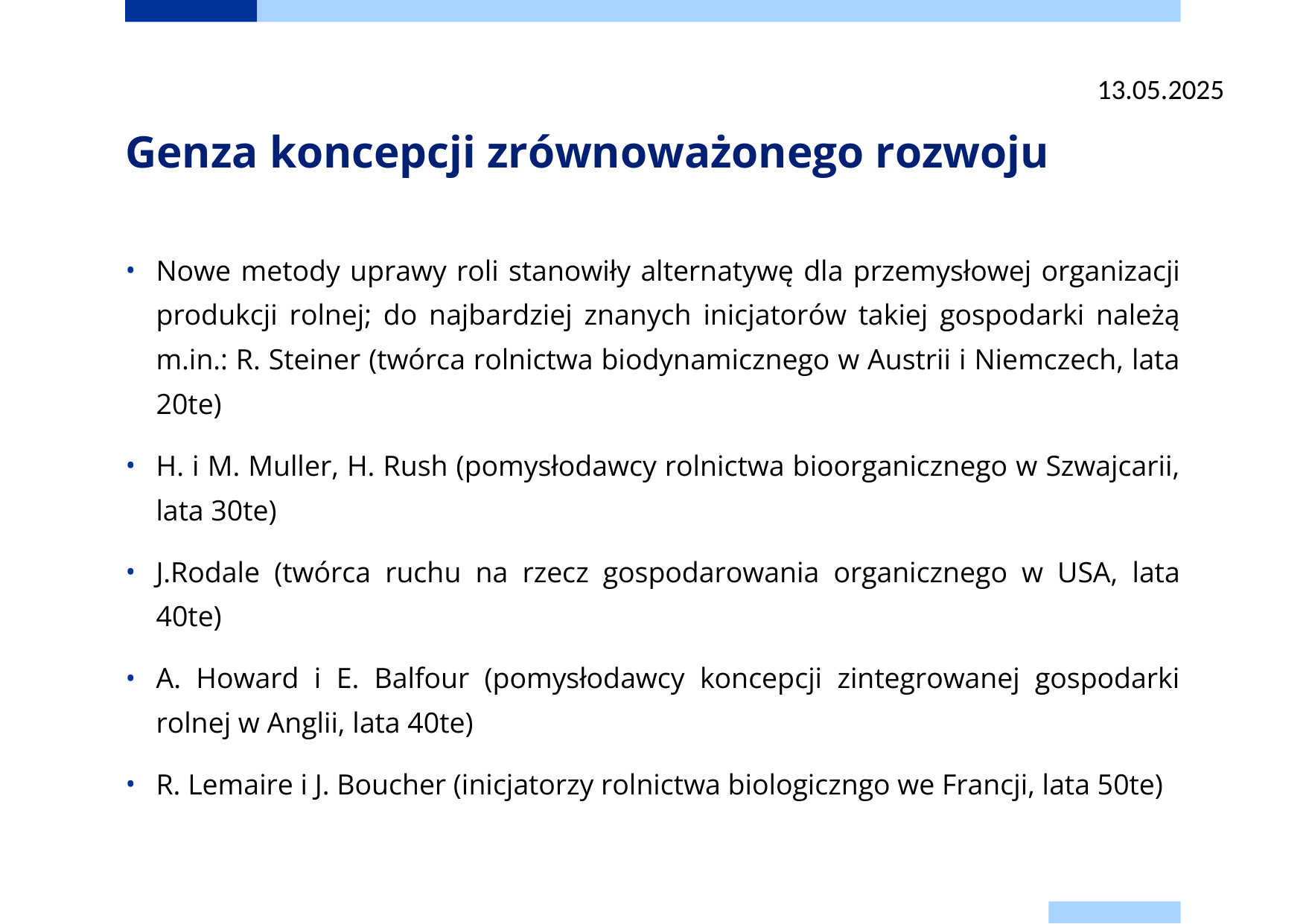

13.05.2025
# Genza koncepcji zrównoważonego rozwoju
Nowe metody uprawy roli stanowiły alternatywę dla przemysłowej organizacji produkcji rolnej; do najbardziej znanych inicjatorów takiej gospodarki należą m.in.: R. Steiner (twórca rolnictwa biodynamicznego w Austrii i Niemczech, lata 20te)
H. i M. Muller, H. Rush (pomysłodawcy rolnictwa bioorganicznego w Szwajcarii, lata 30te)
J.Rodale (twórca ruchu na rzecz gospodarowania organicznego w USA, lata 40te)
A. Howard i E. Balfour (pomysłodawcy koncepcji zintegrowanej gospodarki rolnej w Anglii, lata 40te)
R. Lemaire i J. Boucher (inicjatorzy rolnictwa biologiczngo we Francji, lata 50te)